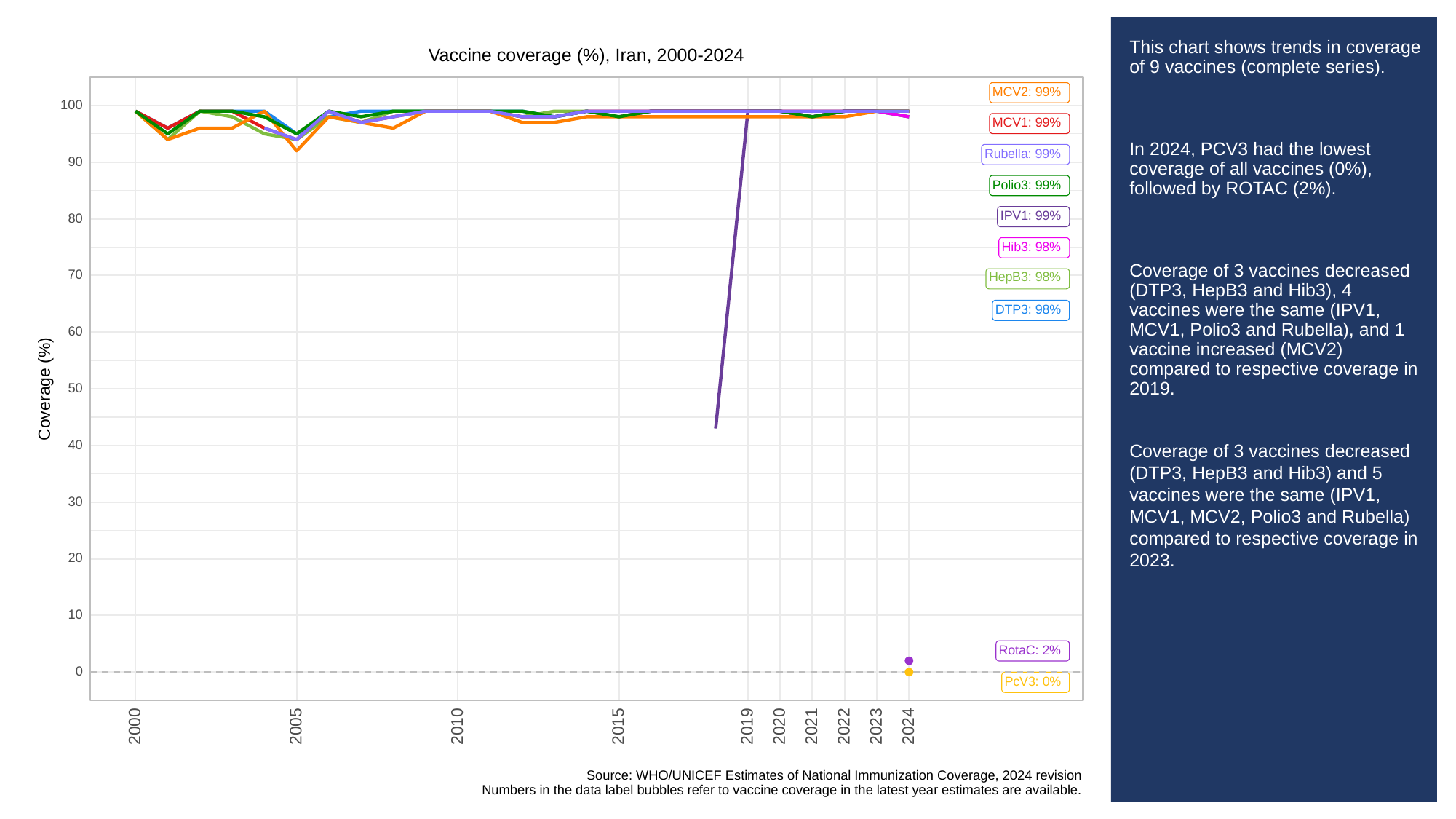

# This chart shows trends in coverage of 9 vaccines (complete series).

In 2024, PCV3 had the lowest coverage of all vaccines (0%), followed by ROTAC (2%).

Coverage of 3 vaccines decreased (DTP3, HepB3 and Hib3), 4 vaccines were the same (IPV1, MCV1, Polio3 and Rubella), and 1 vaccine increased (MCV2) compared to respective coverage in 2019.

Coverage of 3 vaccines decreased (DTP3, HepB3 and Hib3) and 5 vaccines were the same (IPV1, MCV1, MCV2, Polio3 and Rubella) compared to respective coverage in 2023.

Vaccine coverage (%), Iran, 2000-2024

MCV2: 99%

100

MCV1: 99%

Rubella: 99%
90

Polio3: 99%

IPV1: 99%
80

Hib3: 98%

70
HepB3: 98%

DTP3: 98%
60

Coverage (%)
50

40

30

20

10

RotaC: 2%

0

PcV3: 0%

2023
2000
2005
2010
2015
2019
2020
2021
2022
2024
Source: WHO/UNICEF Estimates of National Immunization Coverage, 2024 revision
Numbers in the data label bubbles refer to vaccine coverage in the latest year estimates are available.